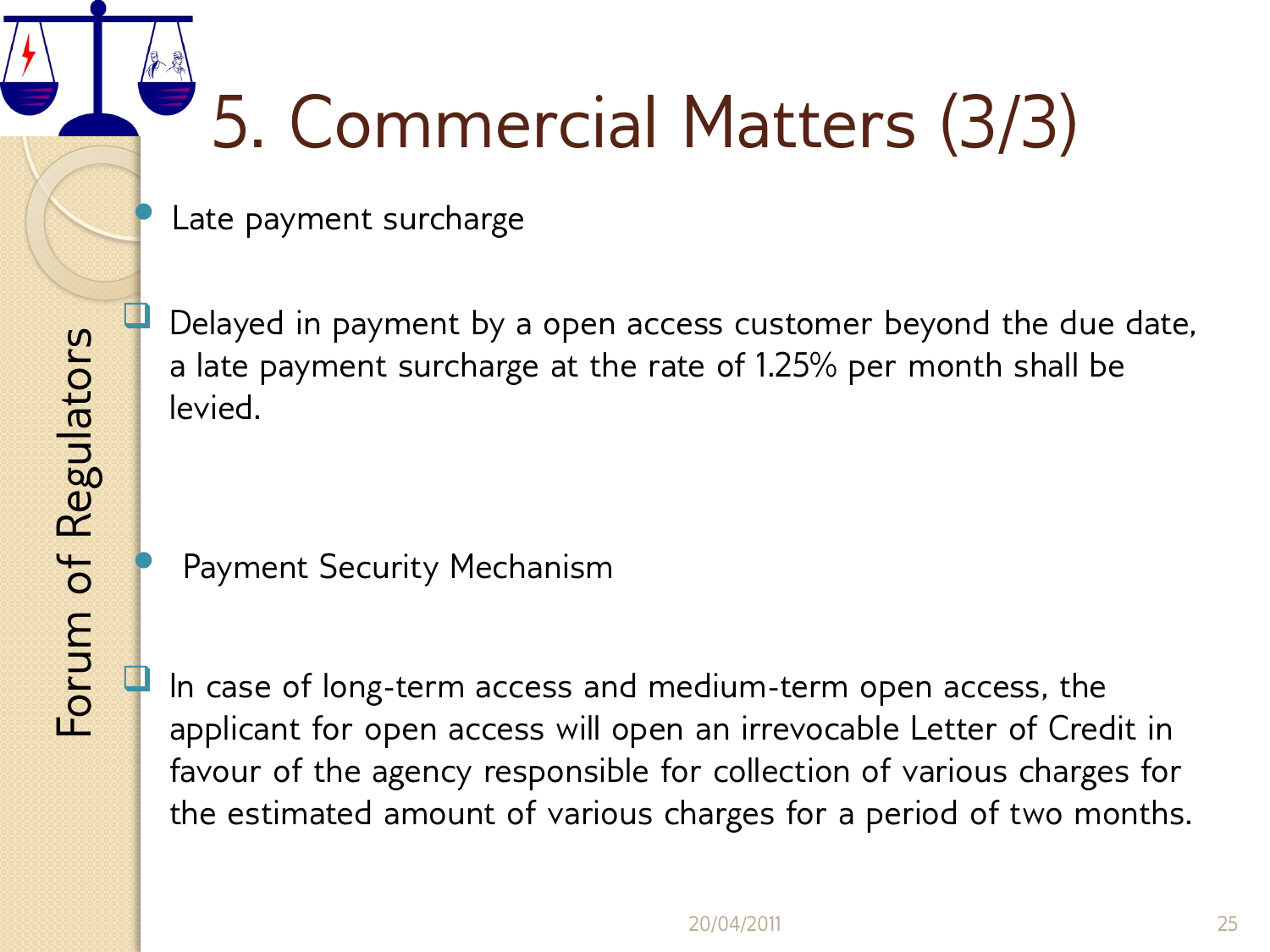

# 5. Commercial Matters (3/3)
Late payment surcharge

Delayed in payment by a open access customer beyond the due date, a late payment surcharge at the rate of 1.25% per month shall be levied.

 Payment Security Mechanism

In case of long-term access and medium-term open access, the applicant for open access will open an irrevocable Letter of Credit in favour of the agency responsible for collection of various charges for the estimated amount of various charges for a period of two months.
20/04/2011
25